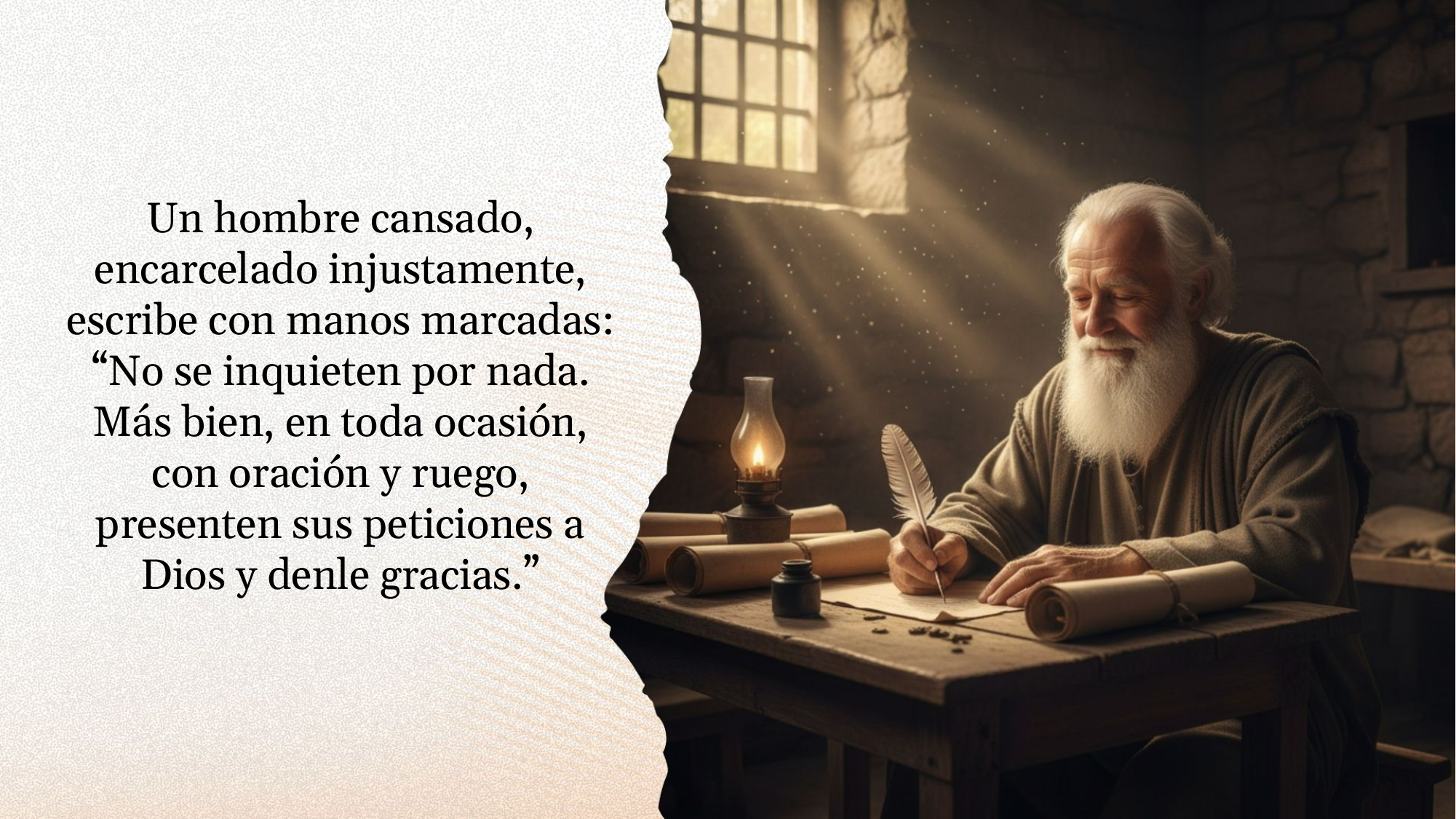

Un hombre cansado, encarcelado injustamente, escribe con manos marcadas: “No se inquieten por nada. Más bien, en toda ocasión, con oración y ruego, presenten sus peticiones a Dios y denle gracias.”